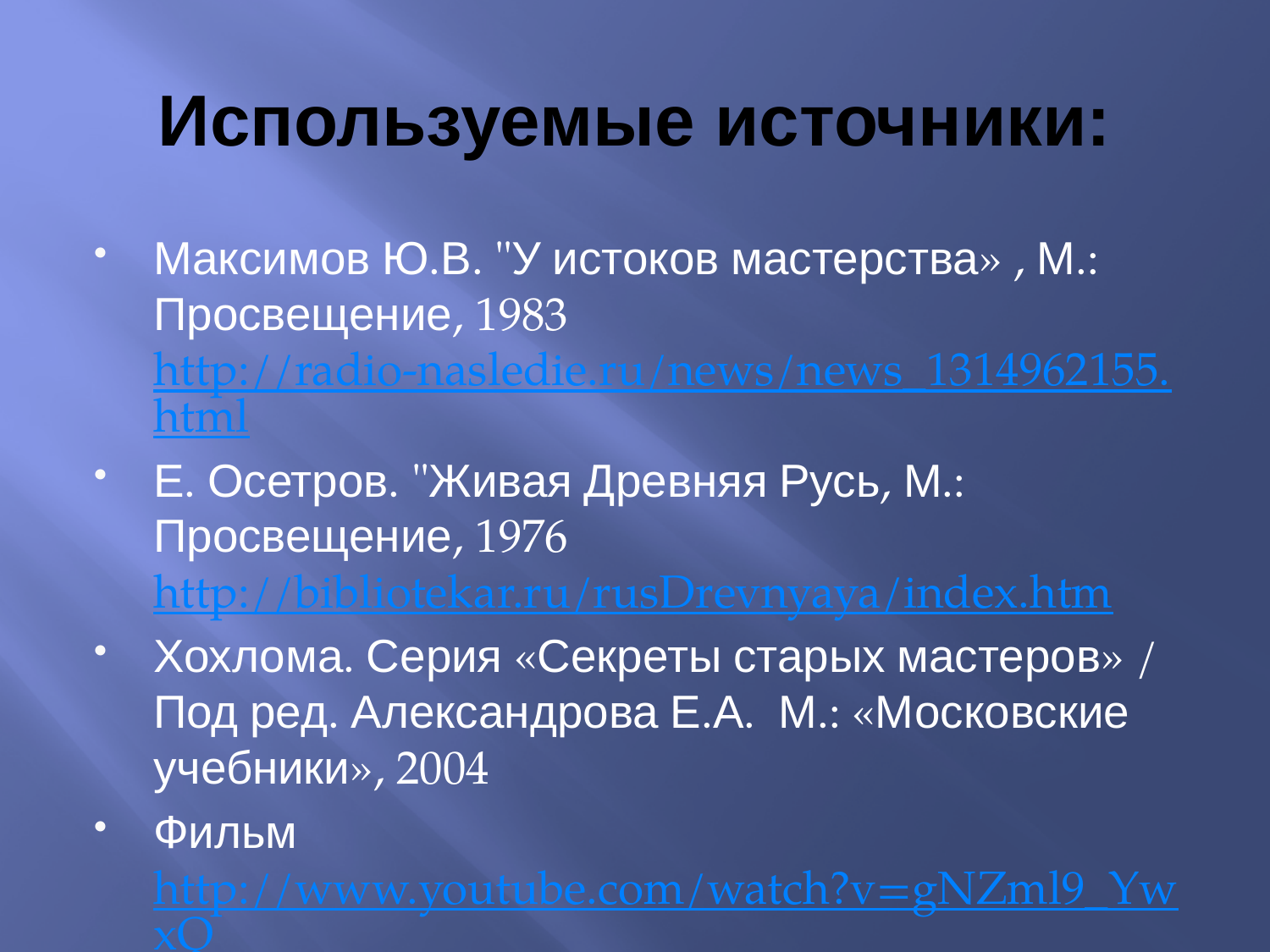

# Используемые источники:
Максимов Ю.В. "У истоков мастерства» , М.: Просвещение, 1983http://radio-nasledie.ru/news/news_1314962155.html
Е. Осетров. "Живая Древняя Русь, М.: Просвещение, 1976 http://bibliotekar.ru/rusDrevnyaya/index.htm
Хохлома. Серия «Секреты старых мастеров» / Под ред. Александрова Е.А.  М.: «Московские учебники», 2004
Фильм http://www.youtube.com/watch?v=gNZml9_YwxQ